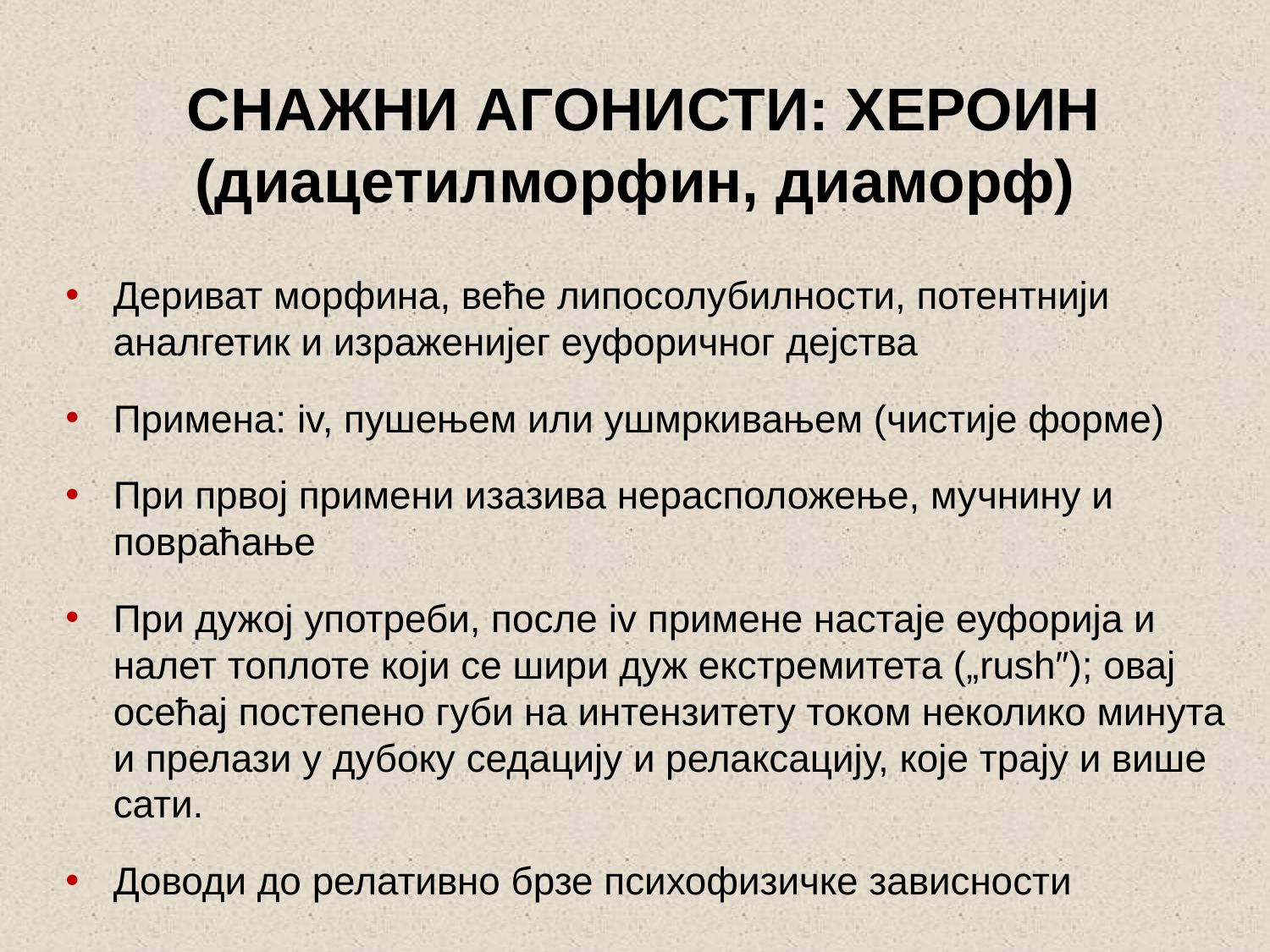

# СНАЖНИ АГОНИСТИ: ХЕРОИН (диацетилморфин, диаморф)
Дериват морфина, веће липосолубилности, потентнији аналгетик и израженијег еуфоричног дејства

Примена: iv, пушењем или ушмркивањем (чистије форме)

При првој примени изазива нерасположење, мучнину и повраћање

При дужој употреби, после iv примене настаје еуфорија и налет топлоте који се шири дуж екстремитета („rush″); овај осећај постепено губи на интензитету током неколико минута и прелази у дубоку седацију и релаксацију, које трају и више сати.

Доводи до релативно брзе психофизичке зависности